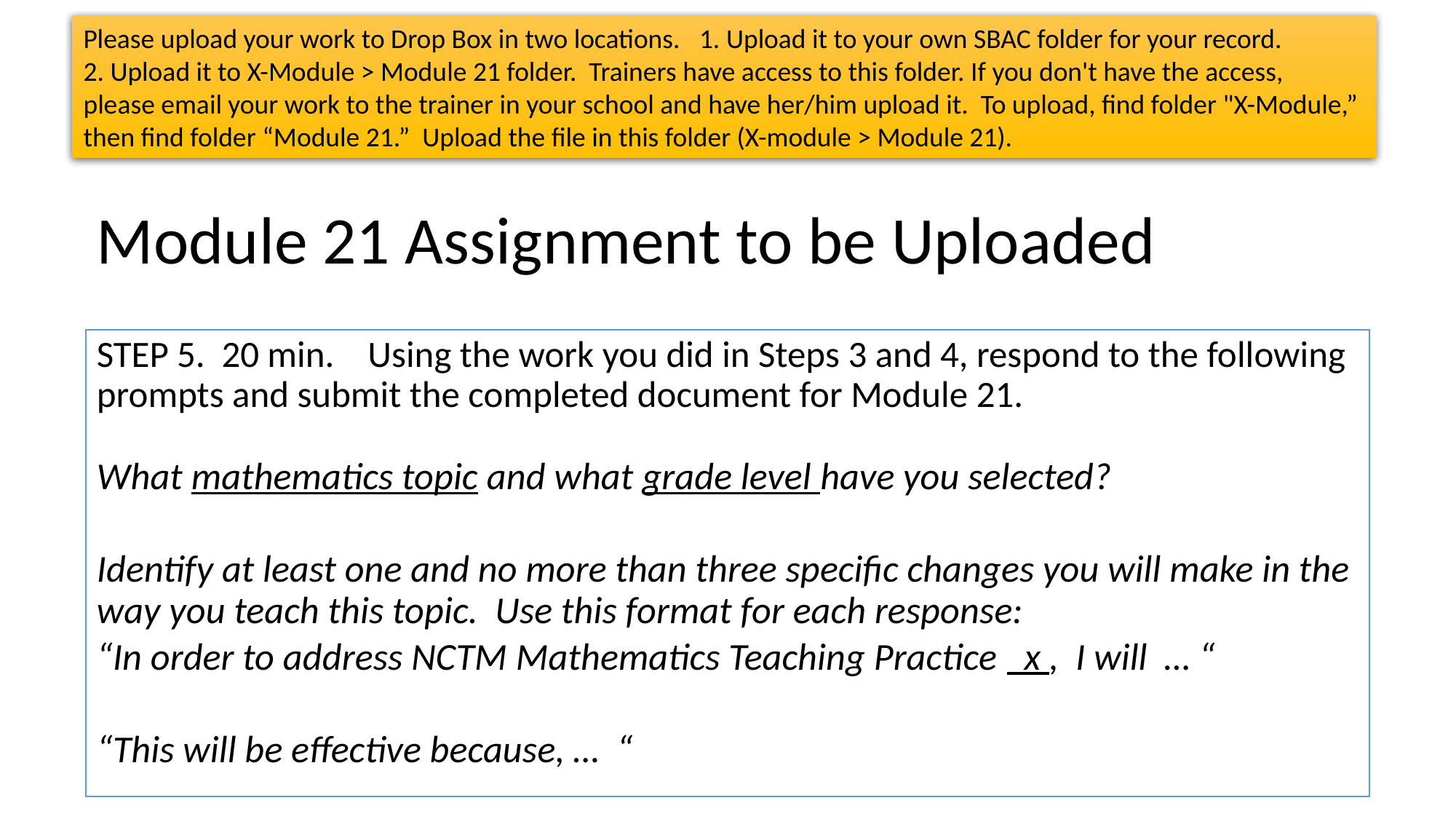

Please upload your work to Drop Box in two locations.   1. Upload it to your own SBAC folder for your record.
2. Upload it to X-Module > Module 21 folder.  Trainers have access to this folder. If you don't have the access,
please email your work to the trainer in your school and have her/him upload it.  To upload, find folder "X-Module,”
then find folder “Module 21.”  Upload the file in this folder (X-module > Module 21).
# Module 21 Assignment to be Uploaded
STEP 5.  20 min.    Using the work you did in Steps 3 and 4, respond to the following prompts and submit the completed document for Module 21.

What mathematics topic and what grade level have you selected?

Identify at least one and no more than three specific changes you will make in the way you teach this topic.  Use this format for each response:
“In order to address NCTM Mathematics Teaching Practice   x ,  I will  … “

“This will be effective because, …  “